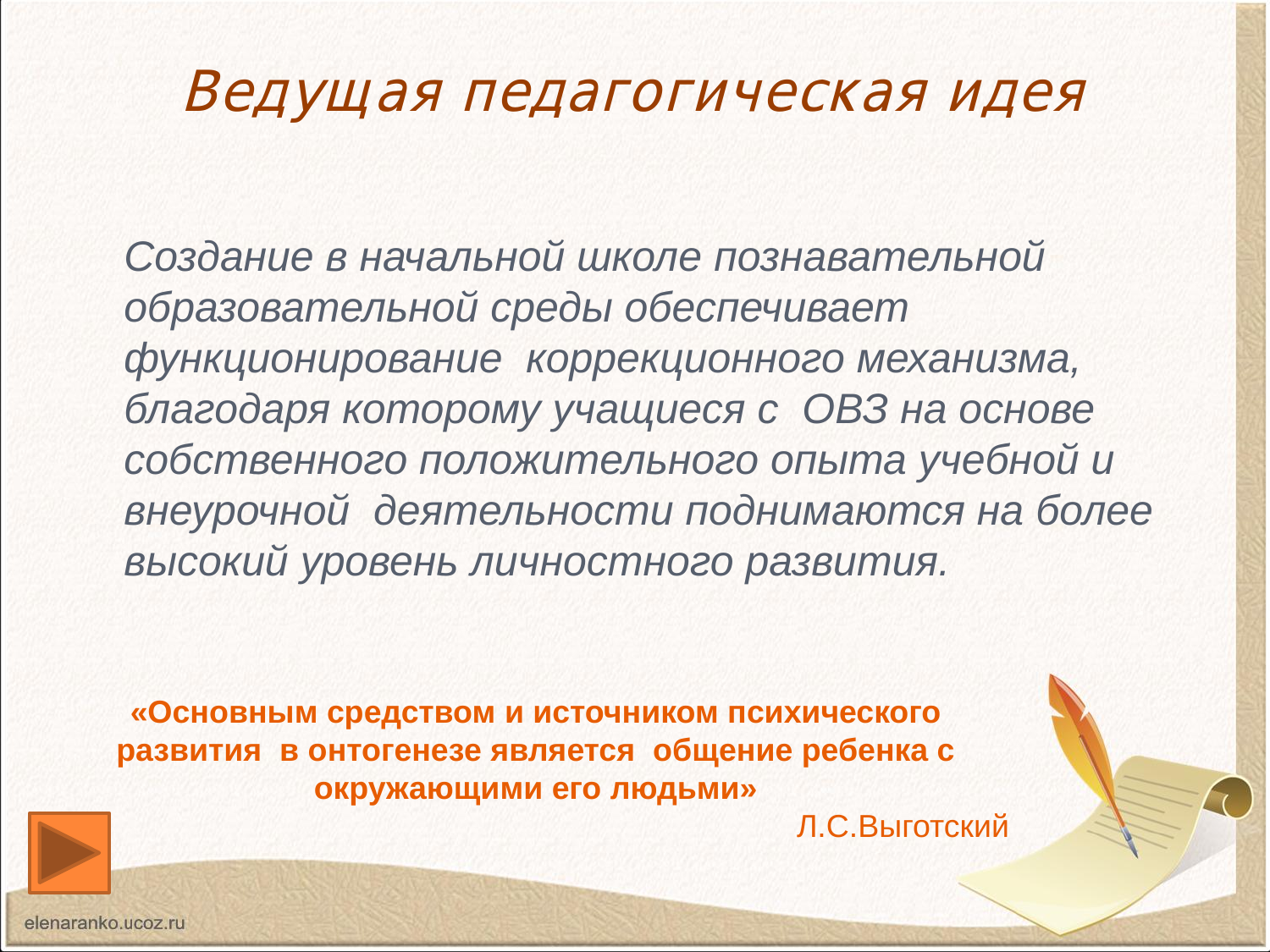

# Ведущая педагогическая идея
Создание в начальной школе познавательной образовательной среды обеспечивает функционирование  коррекционного механизма, благодаря которому учащиеся с  ОВЗ на основе собственного положительного опыта учебной и внеурочной  деятельности поднимаются на более высокий уровень личностного развития.

«Основным средством и источником психического развития  в онтогенезе является  общение ребенка с окружающими его людьми»
Л.С.Выготский